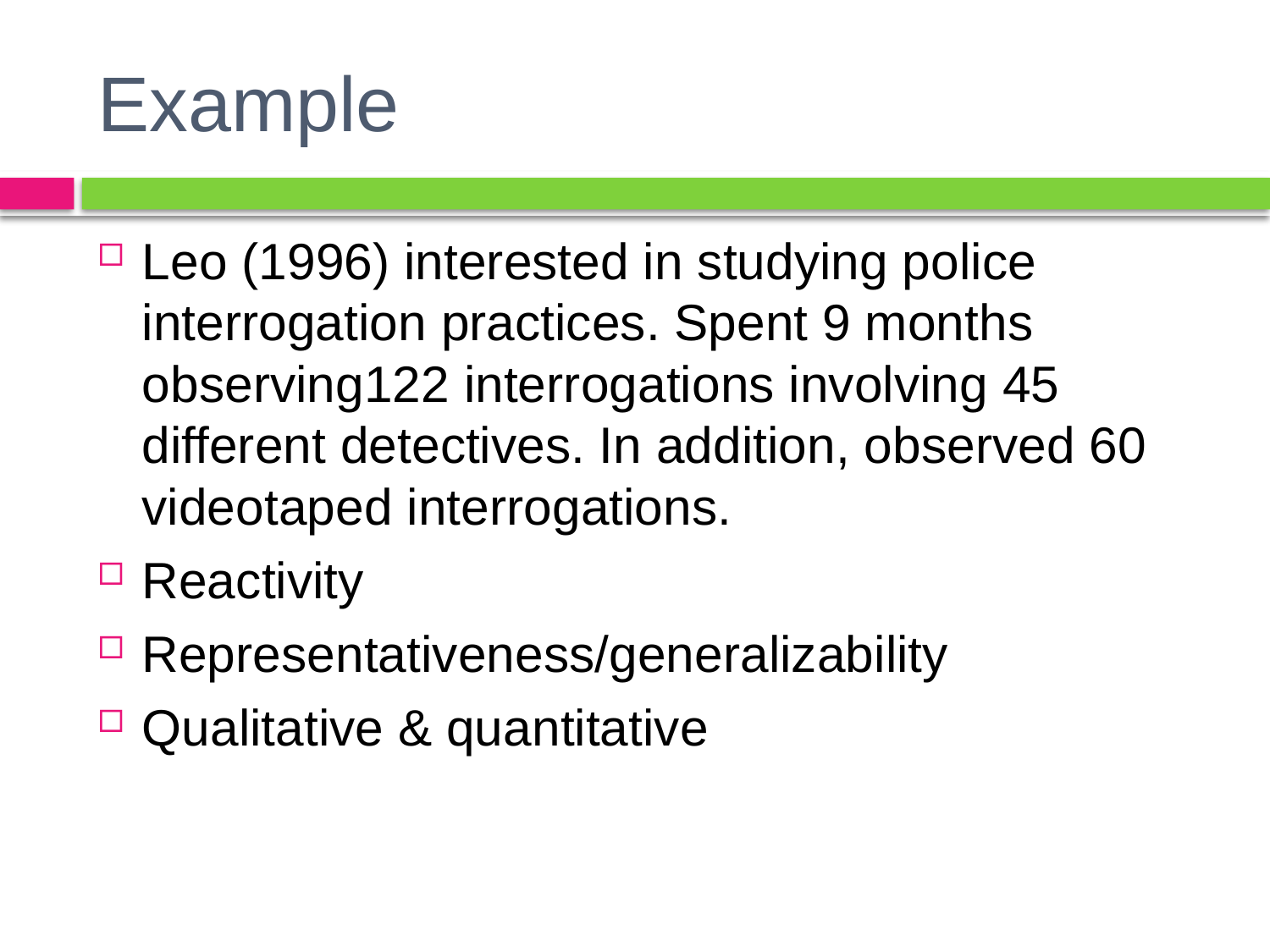

# Example
Leo (1996) interested in studying police interrogation practices. Spent 9 months observing122 interrogations involving 45 different detectives. In addition, observed 60 videotaped interrogations.
Reactivity
Representativeness/generalizability
Qualitative & quantitative